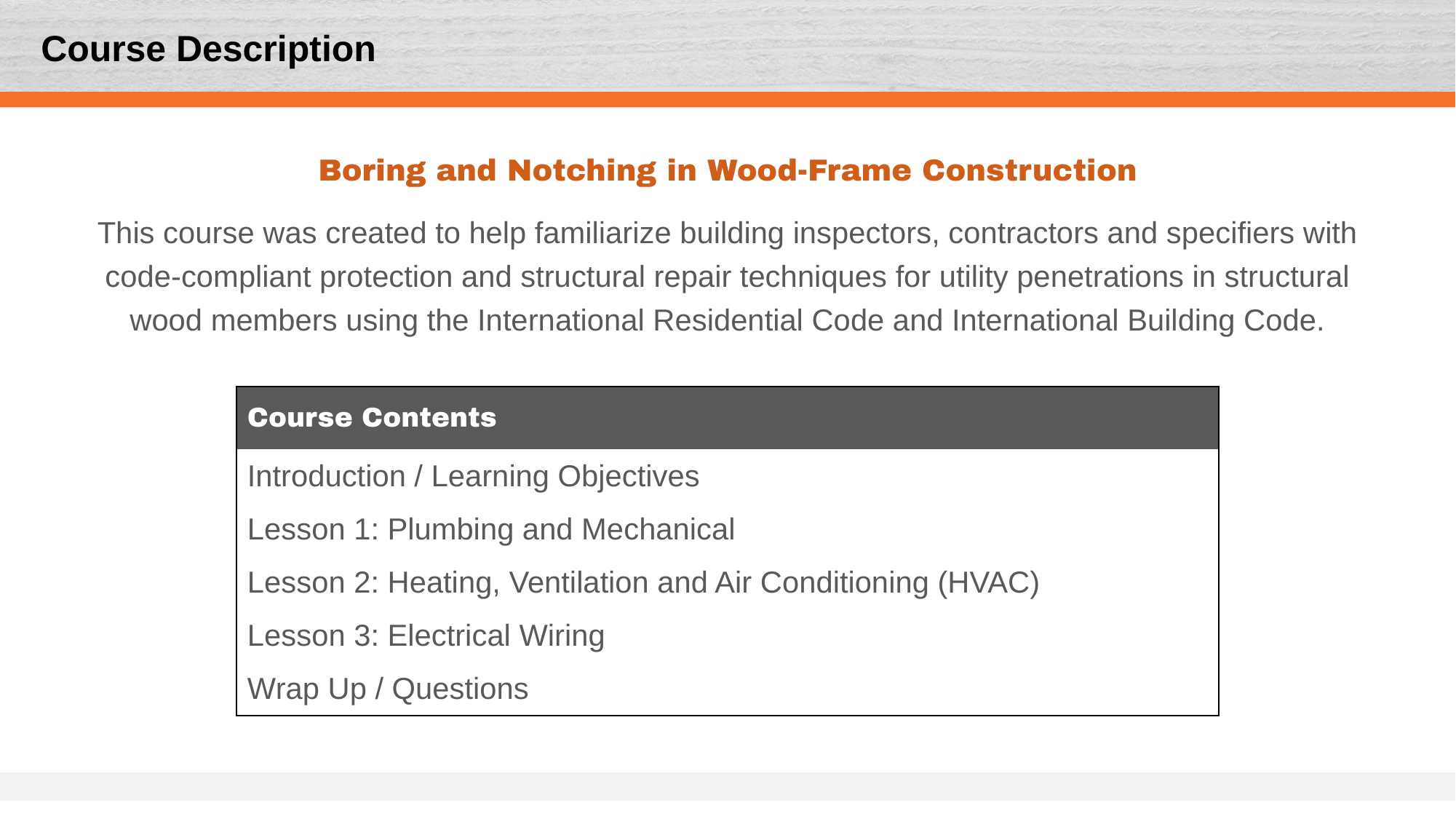

# Course Description
Boring and Notching in Wood-Frame Construction
This course was created to help familiarize building inspectors, contractors and specifiers with code-compliant protection and structural repair techniques for utility penetrations in structural wood members using the International Residential Code and International Building Code.
| Course Contents |
| --- |
| Introduction / Learning Objectives |
| Lesson 1: Plumbing and Mechanical |
| Lesson 2: Heating, Ventilation and Air Conditioning (HVAC) |
| Lesson 3: Electrical Wiring |
| Wrap Up / Questions |